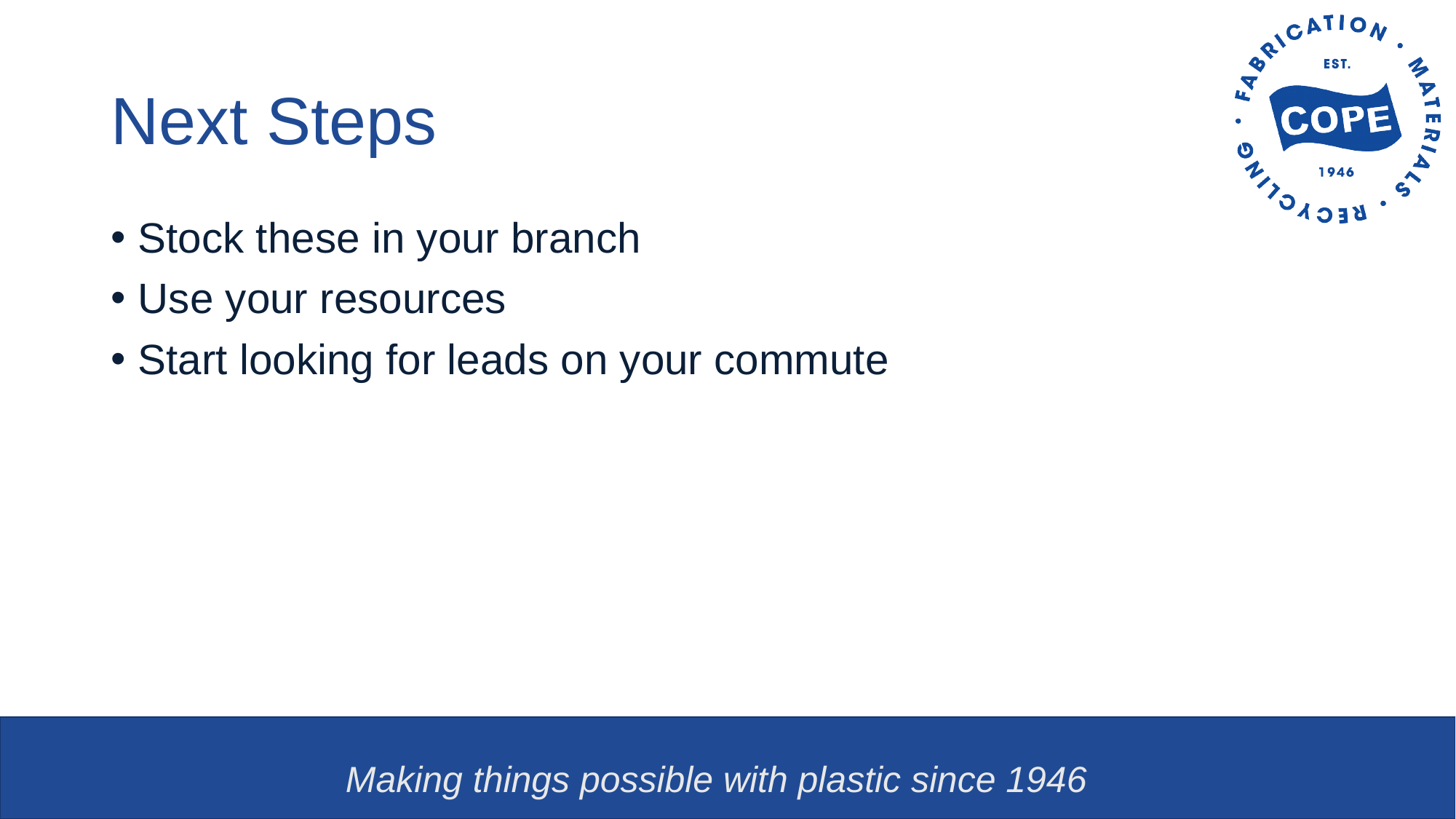

# Next Steps
Stock these in your branch
Use your resources
Start looking for leads on your commute